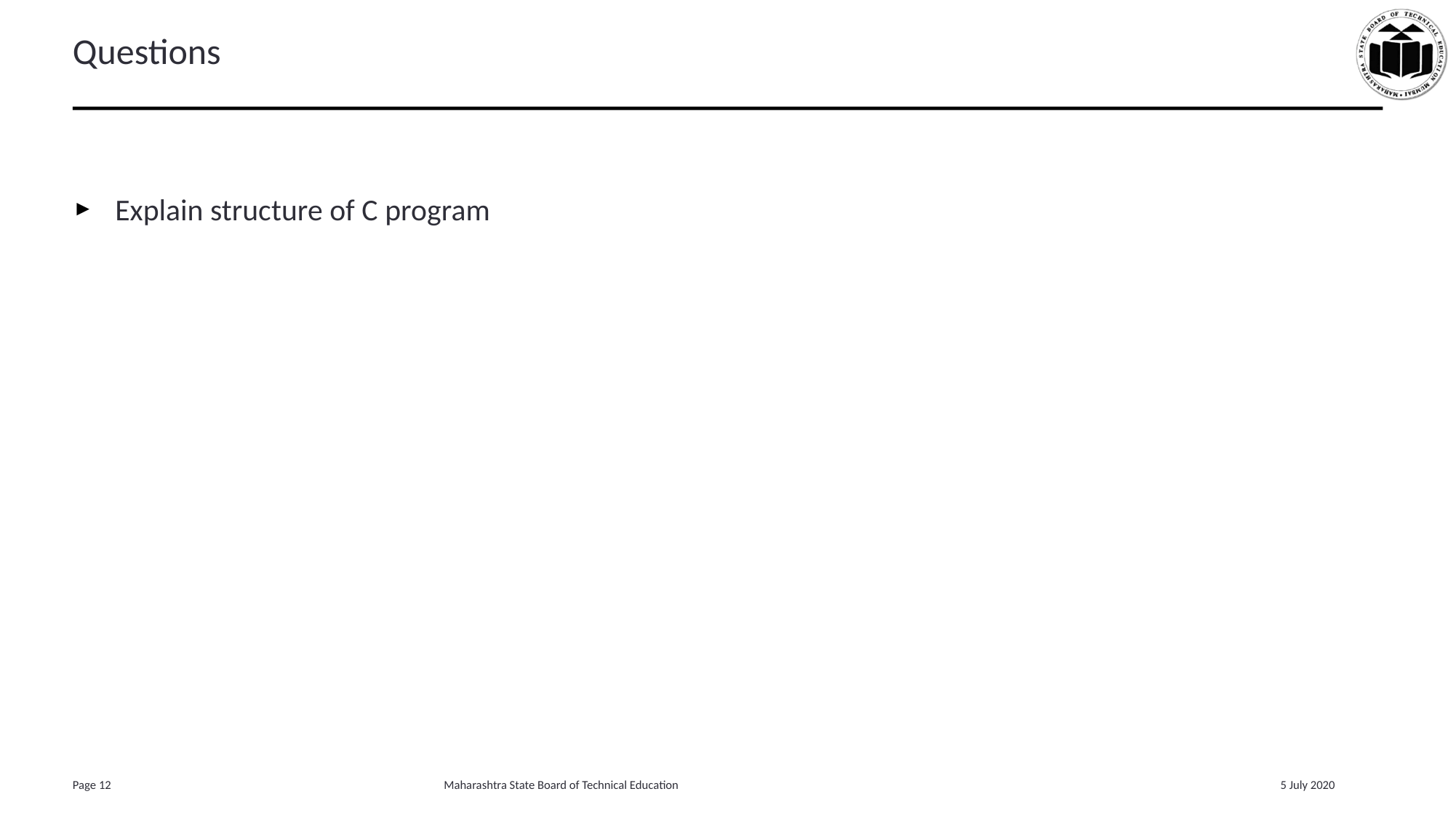

# Questions
Explain structure of C program